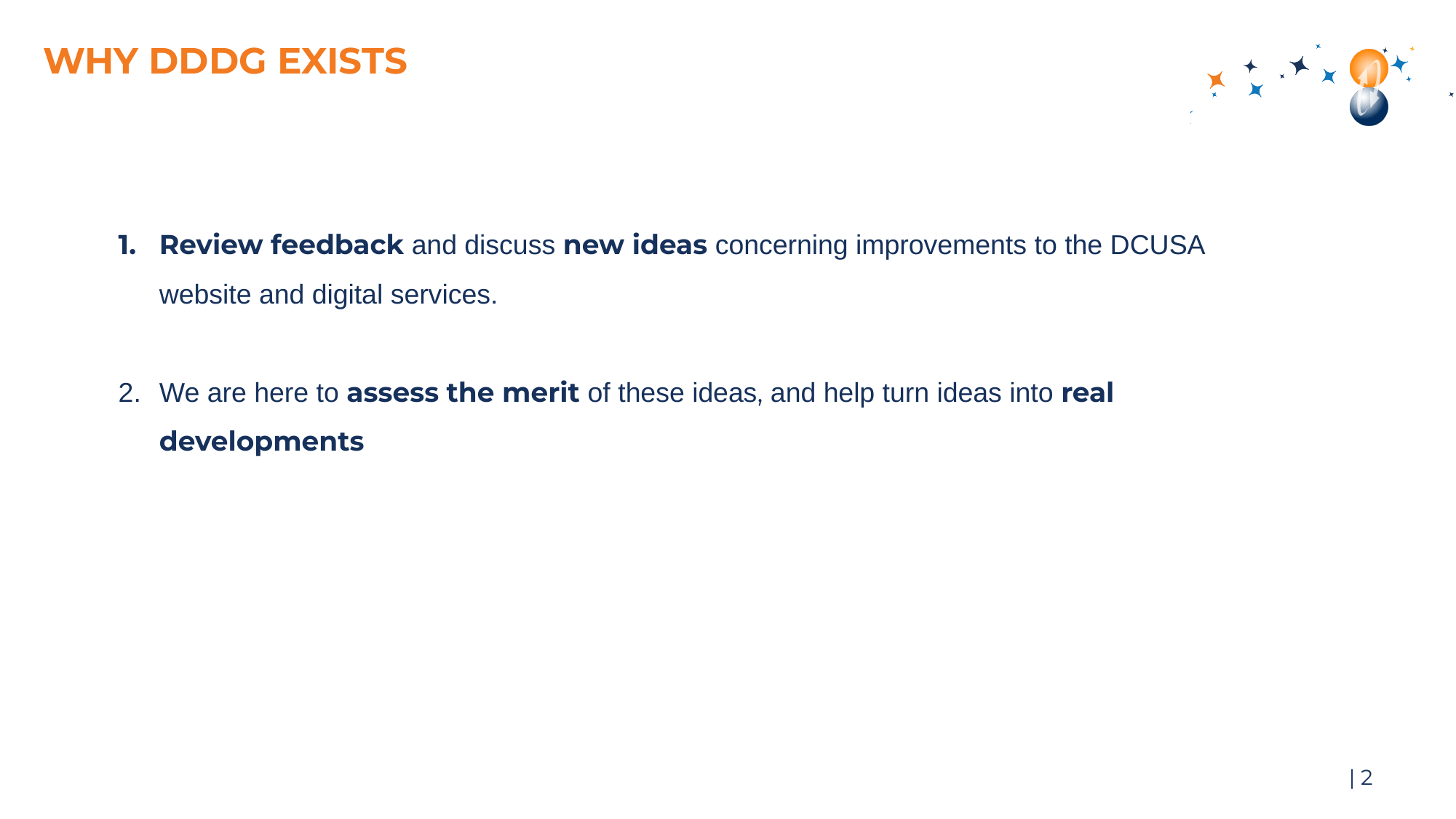

# WHY DDDG EXISTS
Review feedback and discuss new ideas concerning improvements to the DCUSA website and digital services.

We are here to assess the merit of these ideas, and help turn ideas into real developments